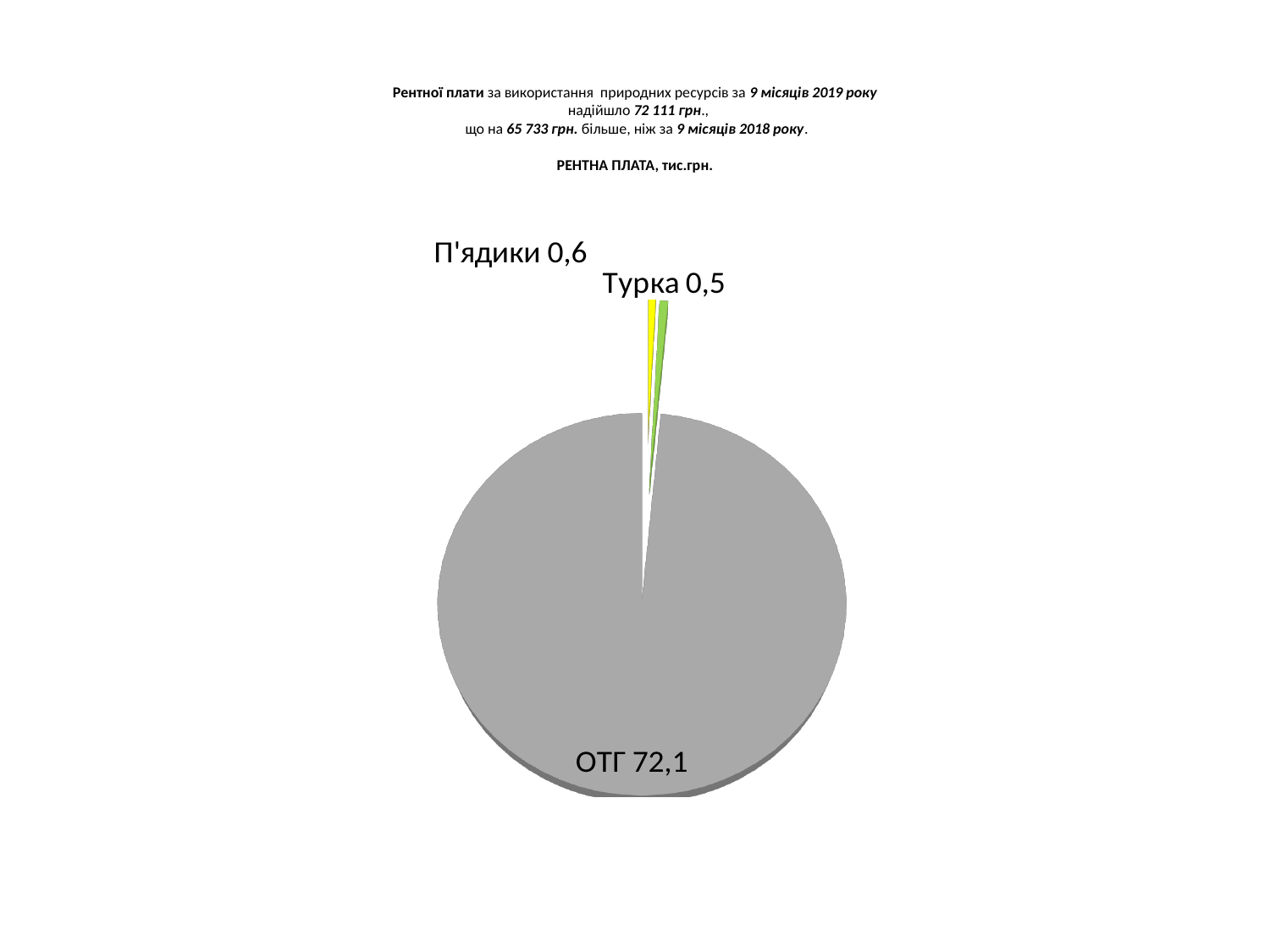

# Рентної плати за використання  природних ресурсів за 9 місяців 2019 року надійшло 72 111 грн., що на 65 733 грн. більше, ніж за 9 місяців 2018 року. РЕНТНА ПЛАТА, тис.грн.

[unsupported chart]